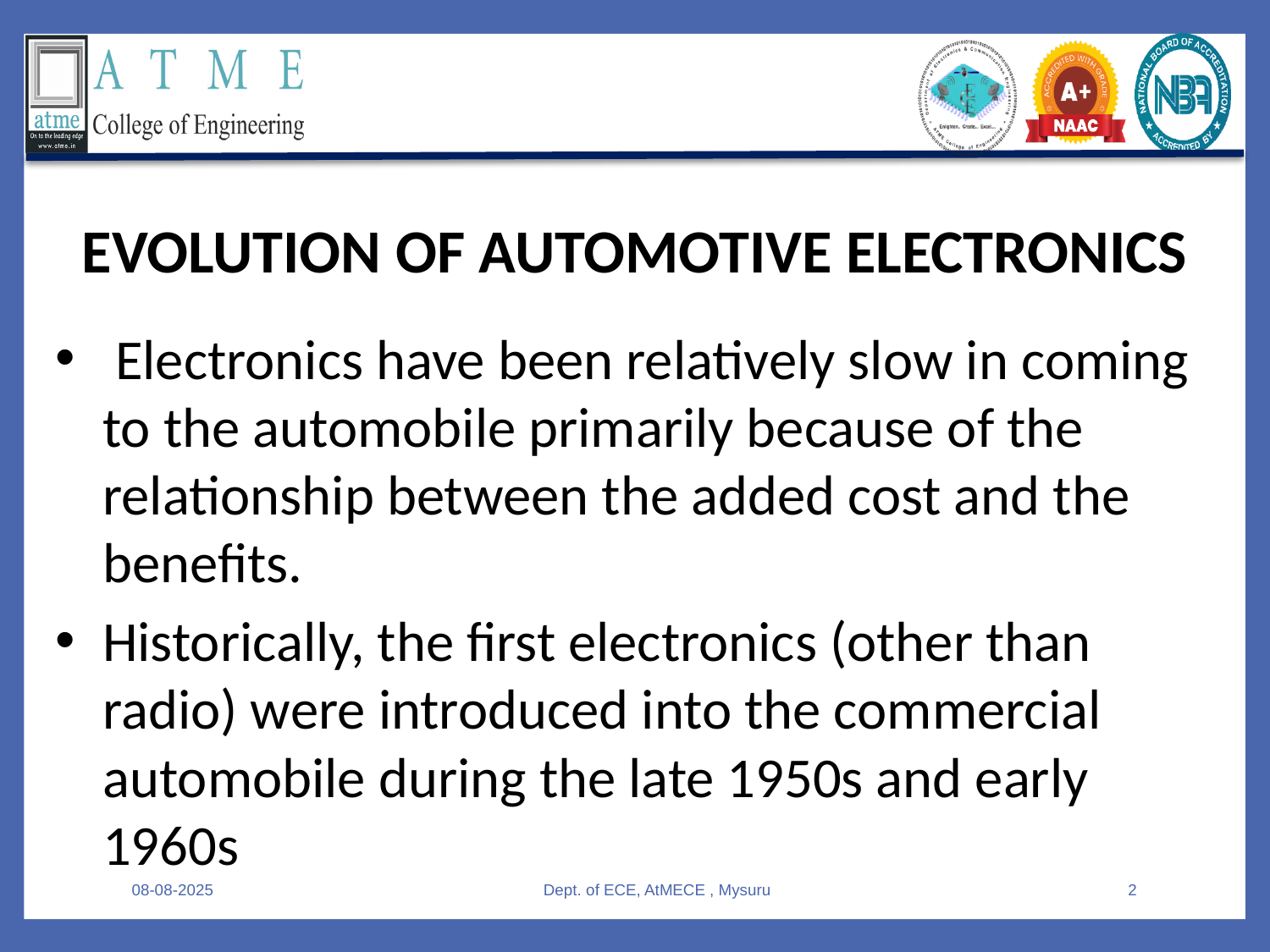

EVOLUTION OF AUTOMOTIVE ELECTRONICS
 Electronics have been relatively slow in coming to the automobile primarily because of the relationship between the added cost and the benefits.
Historically, the first electronics (other than radio) were introduced into the commercial automobile during the late 1950s and early 1960s
08-08-2025
Dept. of ECE, AtMECE , Mysuru
2